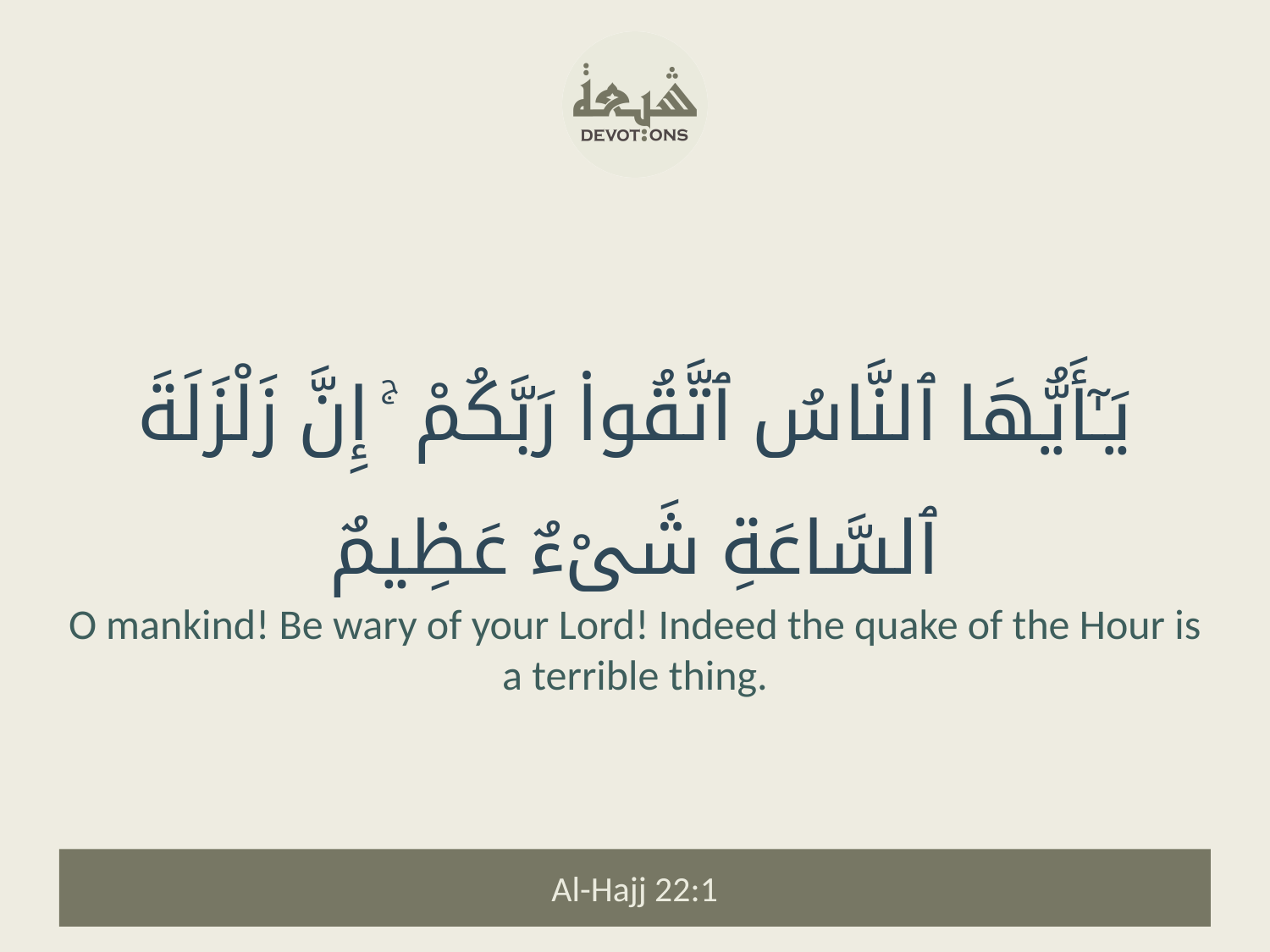

يَـٰٓأَيُّهَا ٱلنَّاسُ ٱتَّقُوا۟ رَبَّكُمْ ۚ إِنَّ زَلْزَلَةَ ٱلسَّاعَةِ شَىْءٌ عَظِيمٌ
O mankind! Be wary of your Lord! Indeed the quake of the Hour is a terrible thing.
Al-Hajj 22:1